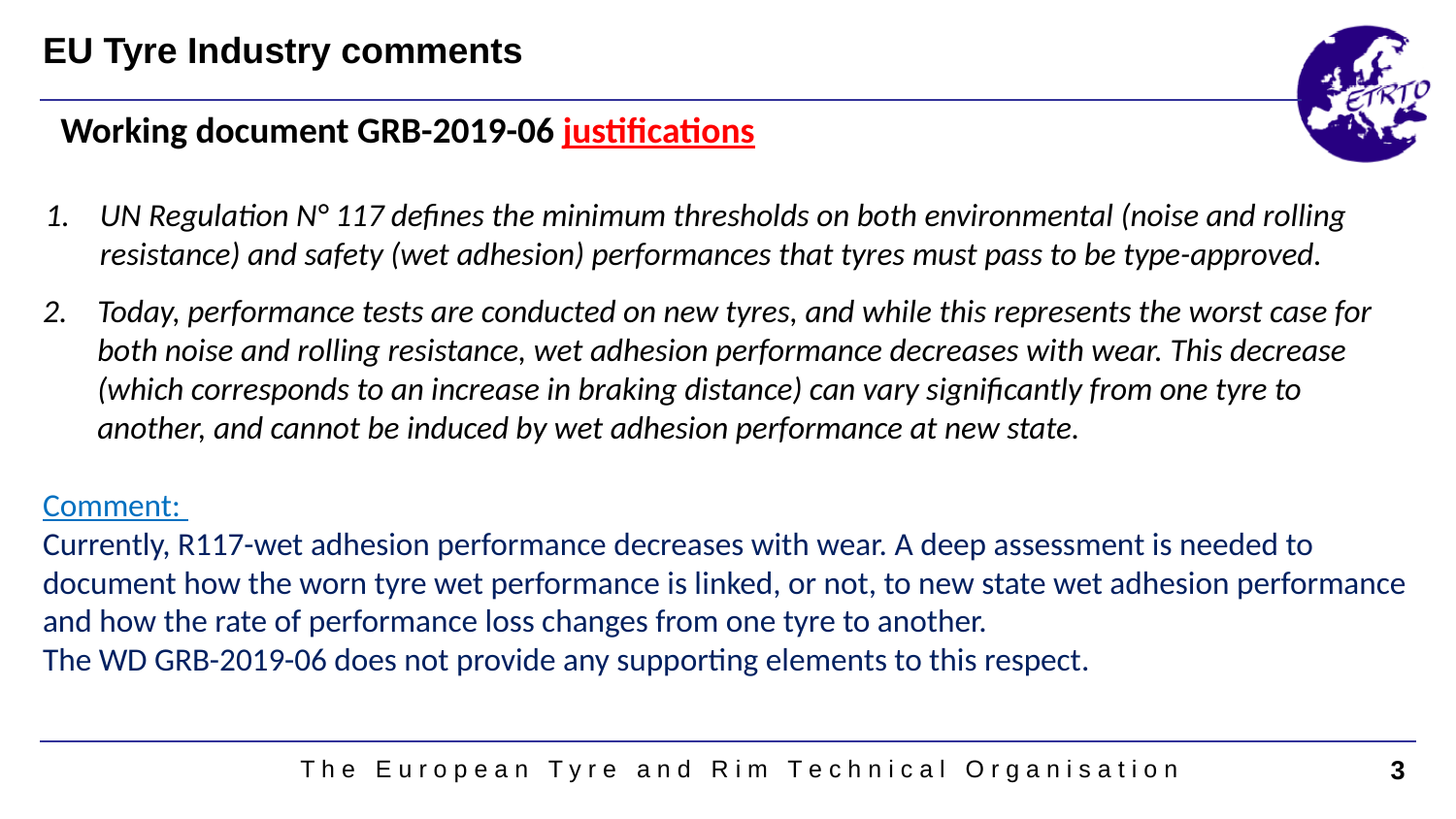

EU Tyre Industry comments
   Working document GRB-2019-06 justifications
UN Regulation N° 117 defines the minimum thresholds on both environmental (noise and rolling resistance) and safety (wet adhesion) performances that tyres must pass to be type-approved.
Today, performance tests are conducted on new tyres, and while this represents the worst case for both noise and rolling resistance, wet adhesion performance decreases with wear. This decrease (which corresponds to an increase in braking distance) can vary significantly from one tyre to another, and cannot be induced by wet adhesion performance at new state.

Comment:
Currently, R117-wet adhesion performance decreases with wear. A deep assessment is needed to document how the worn tyre wet performance is linked, or not, to new state wet adhesion performance and how the rate of performance loss changes from one tyre to another.
The WD GRB-2019-06 does not provide any supporting elements to this respect.
T h e   E u r o p e a n   T y r e   a n d   R i m   T e c h n i c a l   O r g a n i s a t i o n
3